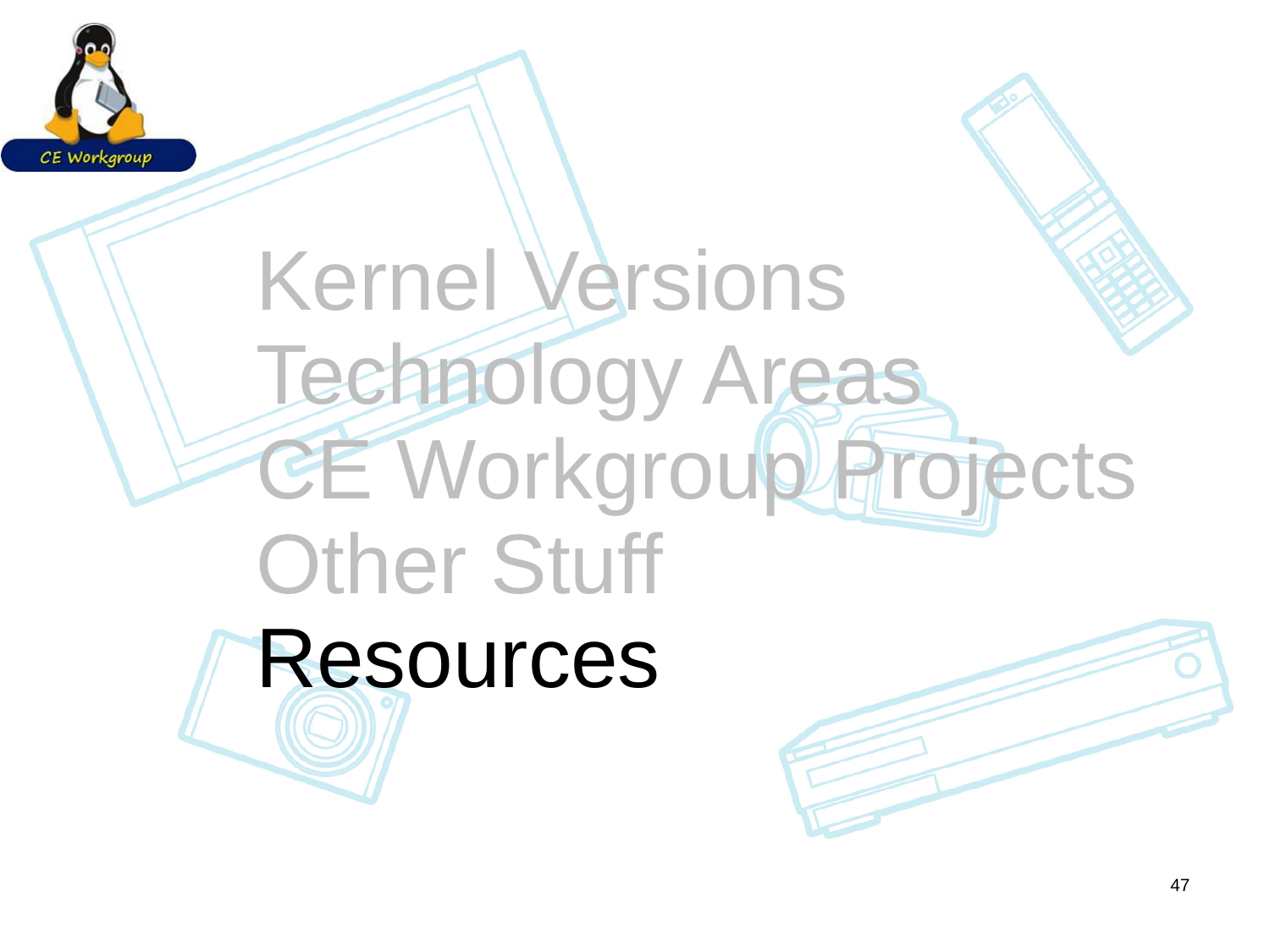

#
Kernel Versions
Technology Areas
CE Workgroup Projects
Other Stuff
Resources

47